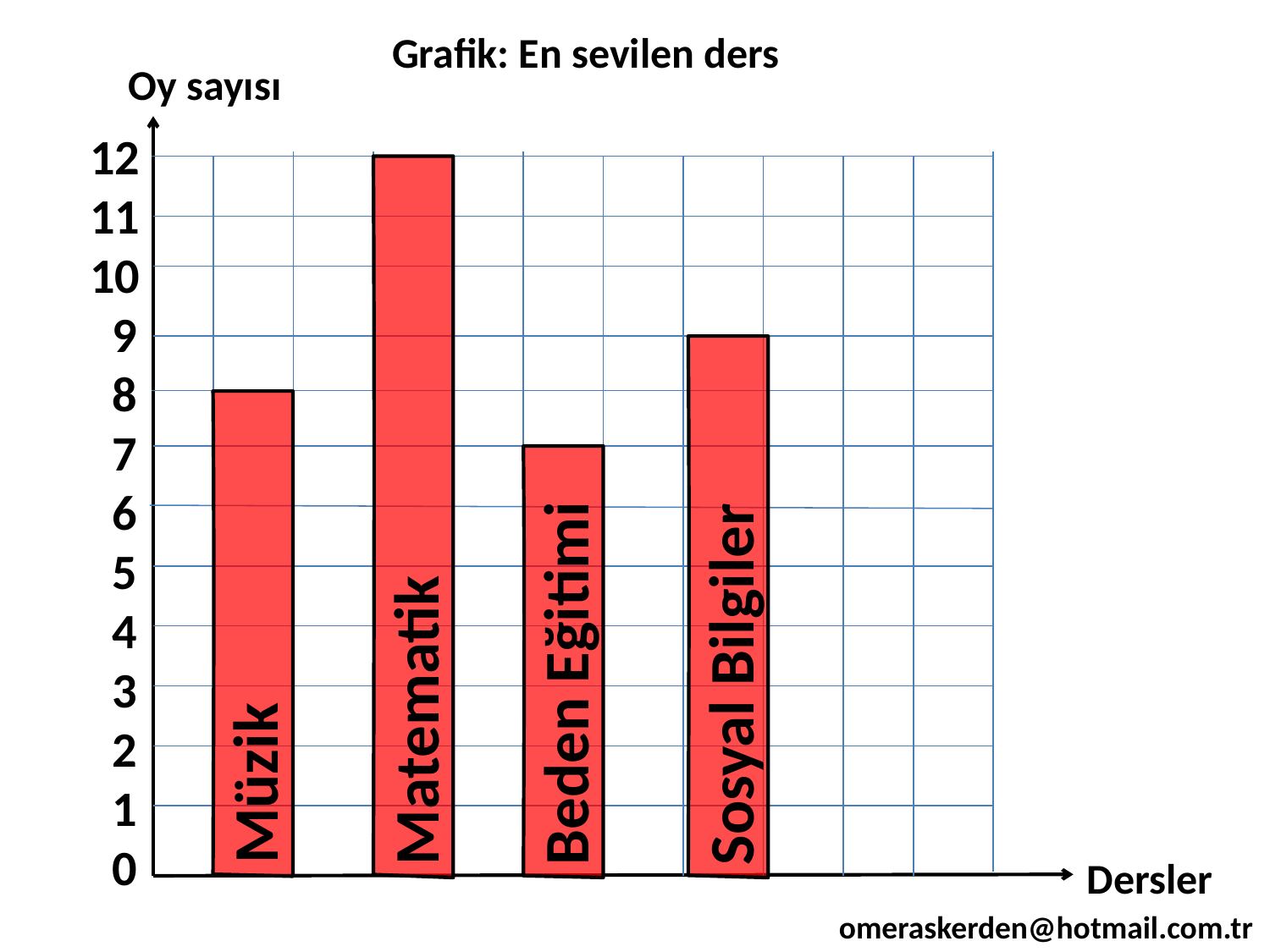

Grafik: En sevilen ders
Oy sayısı
12
11
10
  9
  8
  7
  6
  5
  4
  3
  2
  1
  0
Matematik
Sosyal Bilgiler
Müzik
Beden Eğitimi
Dersler
omeraskerden@hotmail.com.tr